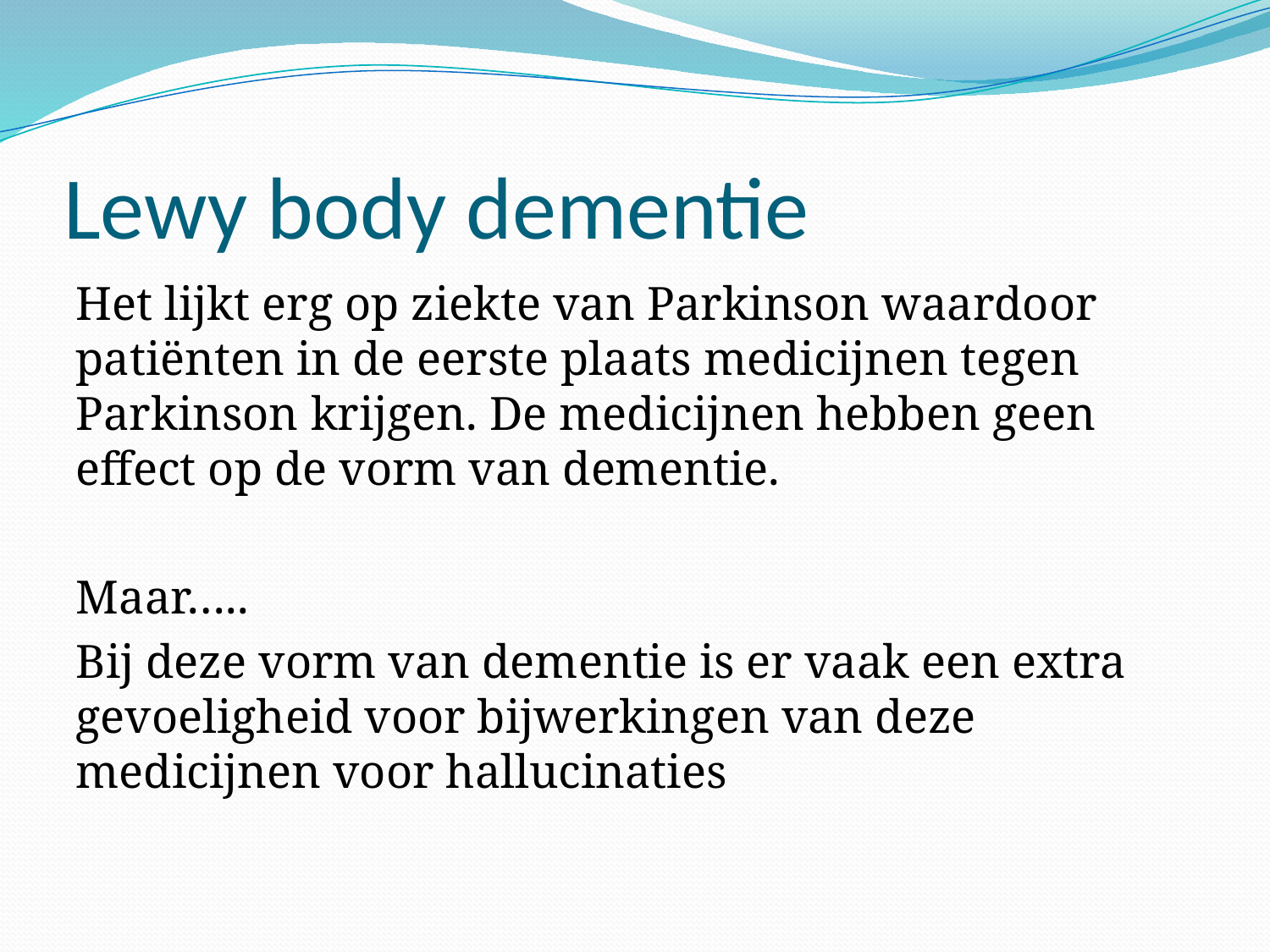

# Lewy body dementie
Het lijkt erg op ziekte van Parkinson waardoor patiënten in de eerste plaats medicijnen tegen Parkinson krijgen. De medicijnen hebben geen effect op de vorm van dementie.

Maar…..
Bij deze vorm van dementie is er vaak een extra gevoeligheid voor bijwerkingen van deze medicijnen voor hallucinaties